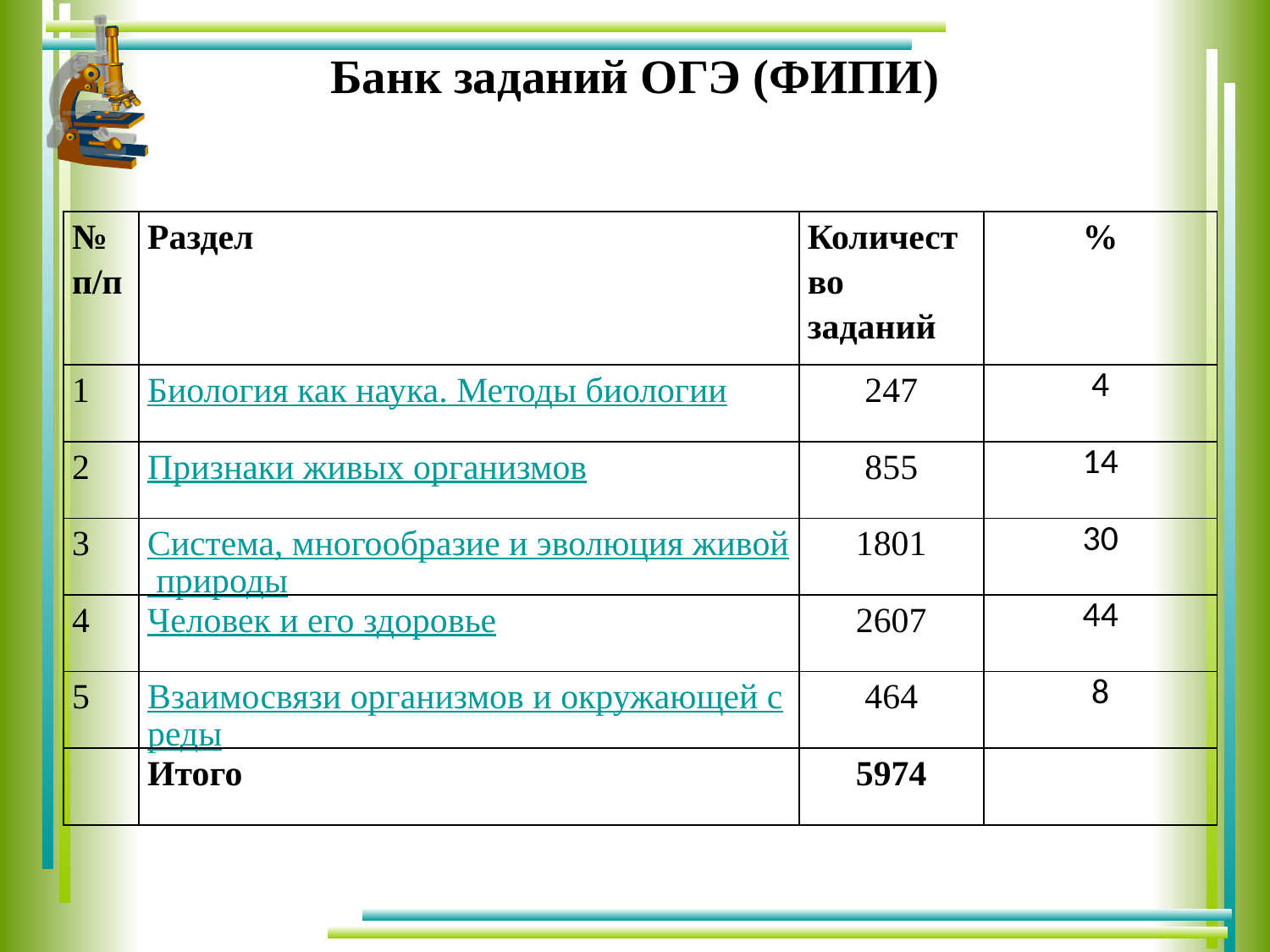

# Банк заданий ОГЭ (ФИПИ)
| № п/п | Раздел | Количество заданий | % |
| --- | --- | --- | --- |
| 1 | Биология как наука. Методы биологии | 247 | 4 |
| 2 | Признаки живых организмов | 855 | 14 |
| 3 | Система, многообразие и эволюция живой природы | 1801 | 30 |
| 4 | Человек и его здоровье | 2607 | 44 |
| 5 | Взаимосвязи организмов и окружающей среды | 464 | 8 |
|  | Итого | 5974 |  |